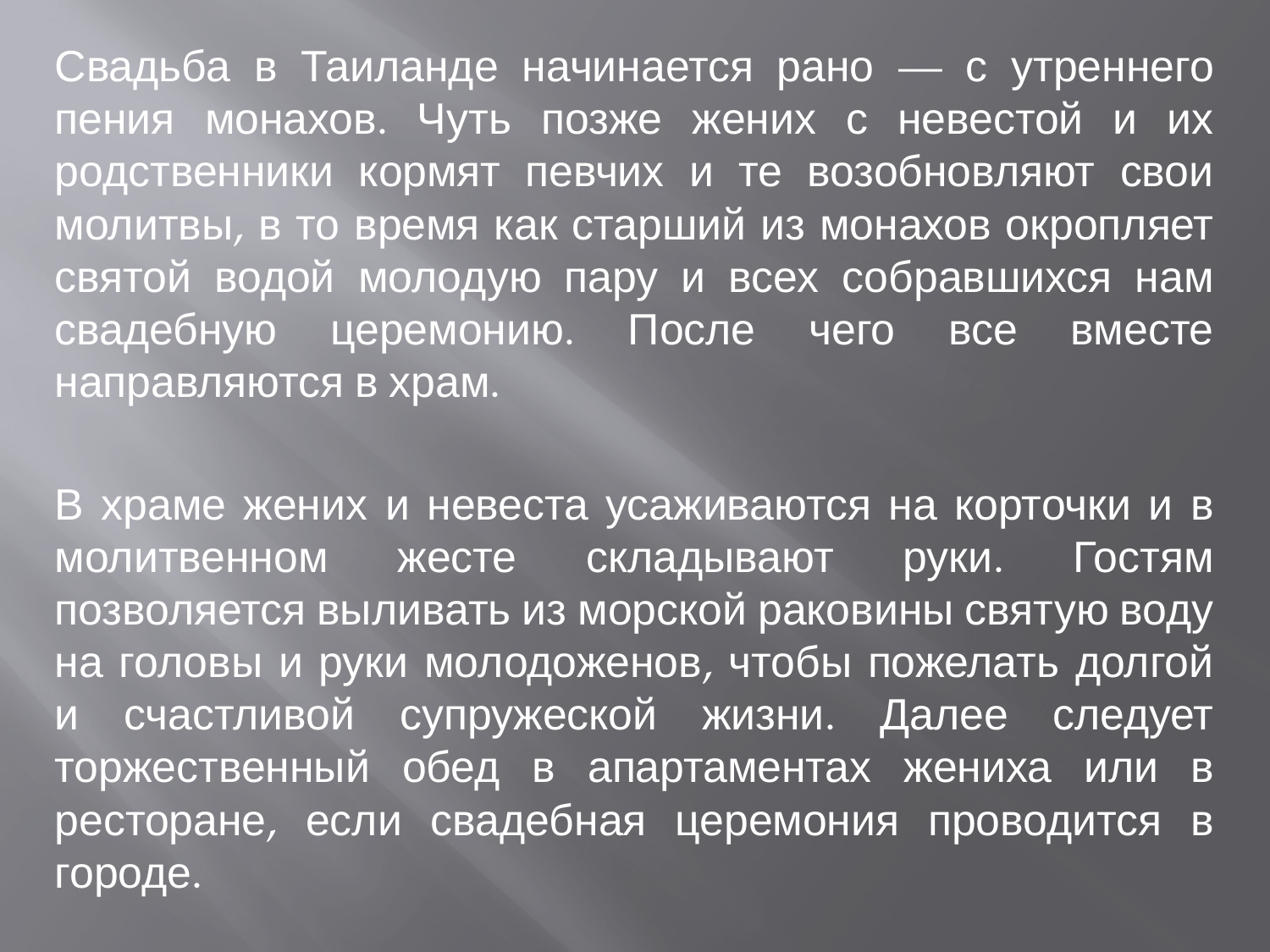

Свадьба в Таиланде начинается рано — с утреннего пения монахов. Чуть позже жених с невестой и их родственники кормят певчих и те возобновляют свои молитвы, в то время как старший из монахов окропляет святой водой молодую пару и всех собравшихся нам свадебную церемонию. После чего все вместе направляются в храм.

В храме жених и невеста усаживаются на корточки и в молитвенном жесте складывают руки. Гостям позволяется выливать из морской раковины святую воду на головы и руки молодоженов, чтобы пожелать долгой и счастливой супружеской жизни. Далее следует торжественный обед в апартаментах жениха или в ресторане, если свадебная церемония проводится в городе.